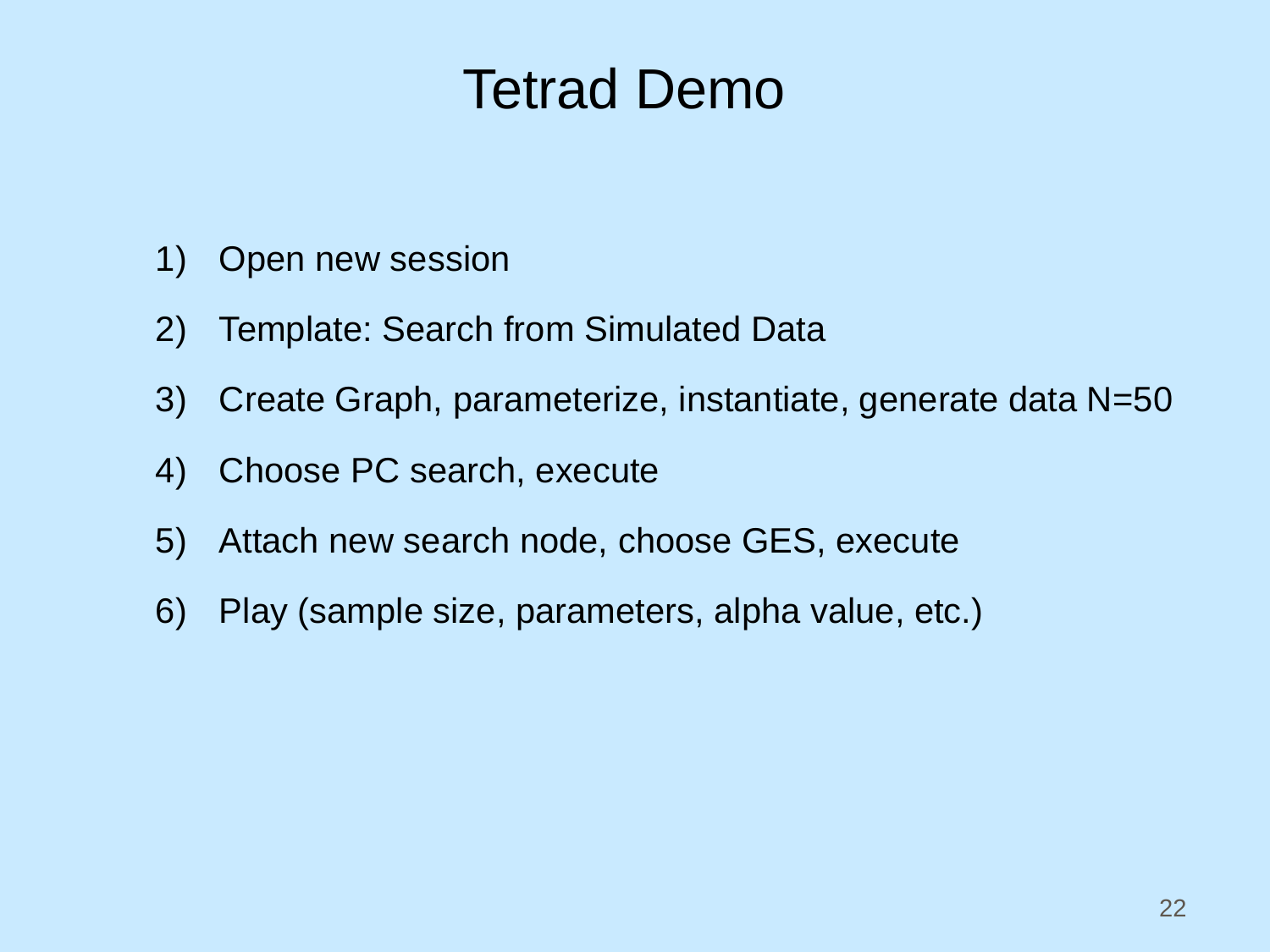

# Tetrad Demo
Open new session
Template: Search from Simulated Data
Create Graph, parameterize, instantiate, generate data N=50
Choose PC search, execute
Attach new search node, choose GES, execute
Play (sample size, parameters, alpha value, etc.)

22